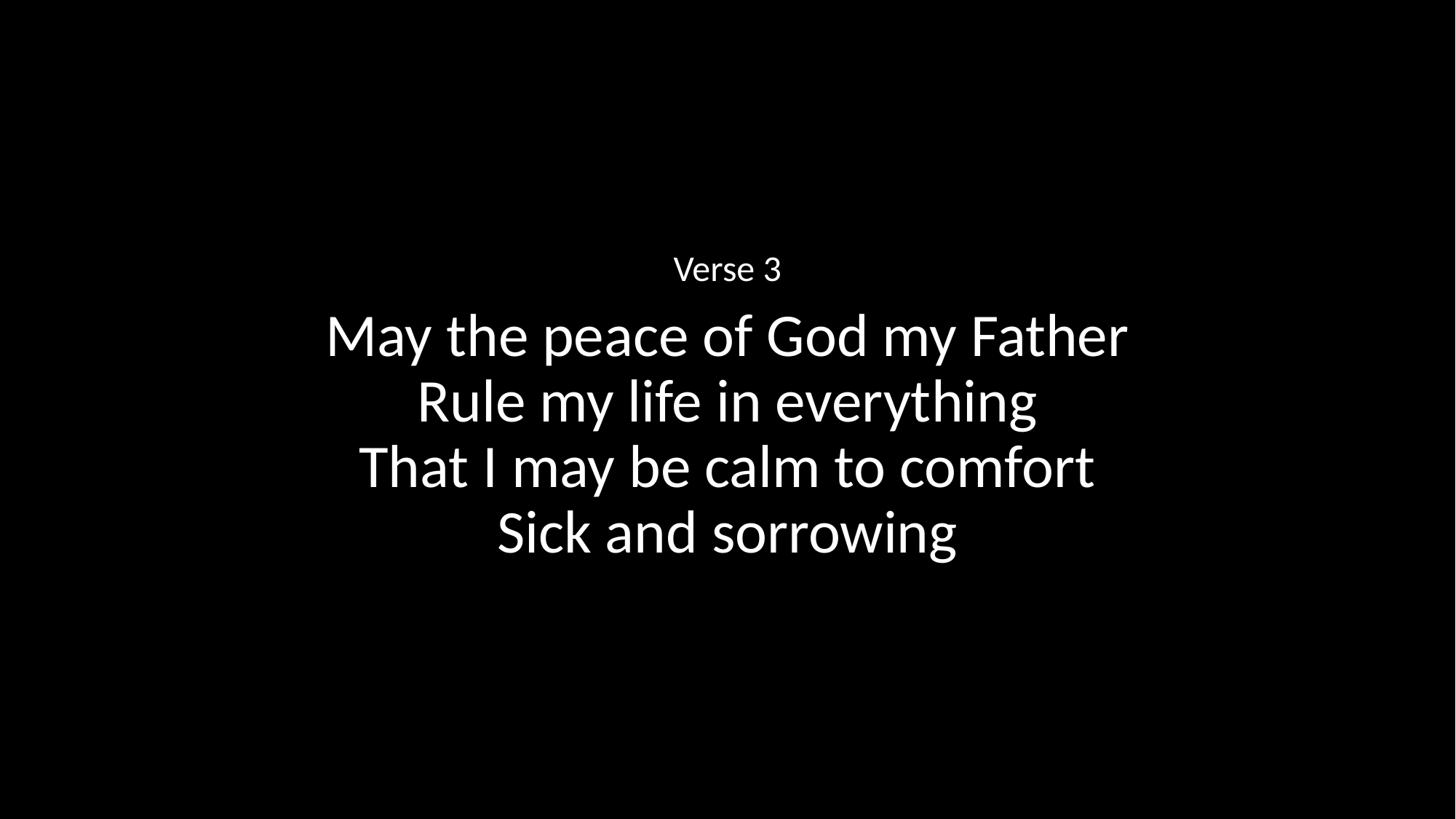

Verse 3
May the peace of God my Father
Rule my life in everything
That I may be calm to comfort
Sick and sorrowing